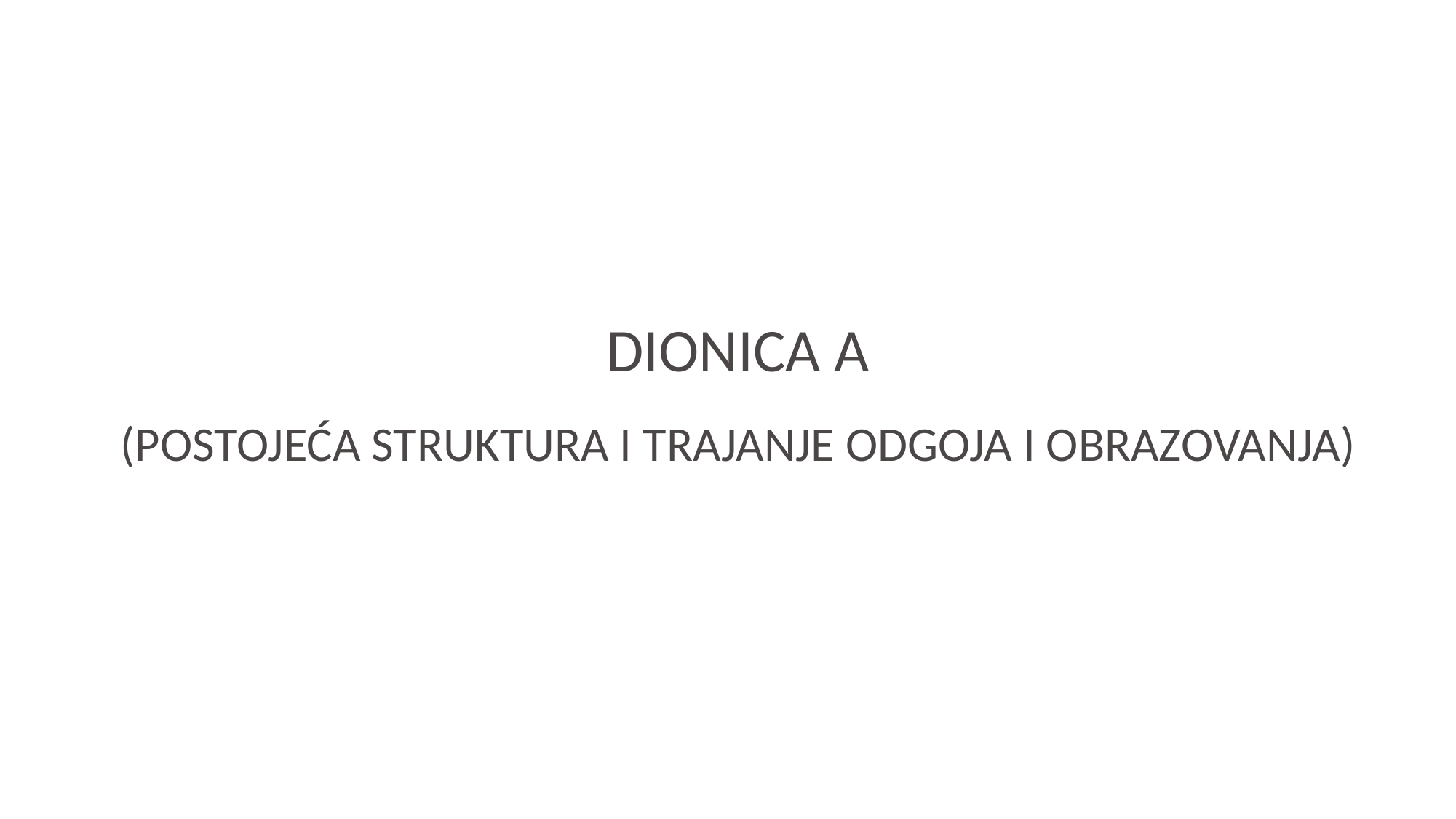

DIONICA A
(POSTOJEĆA STRUKTURA I TRAJANJE ODGOJA I OBRAZOVANJA)